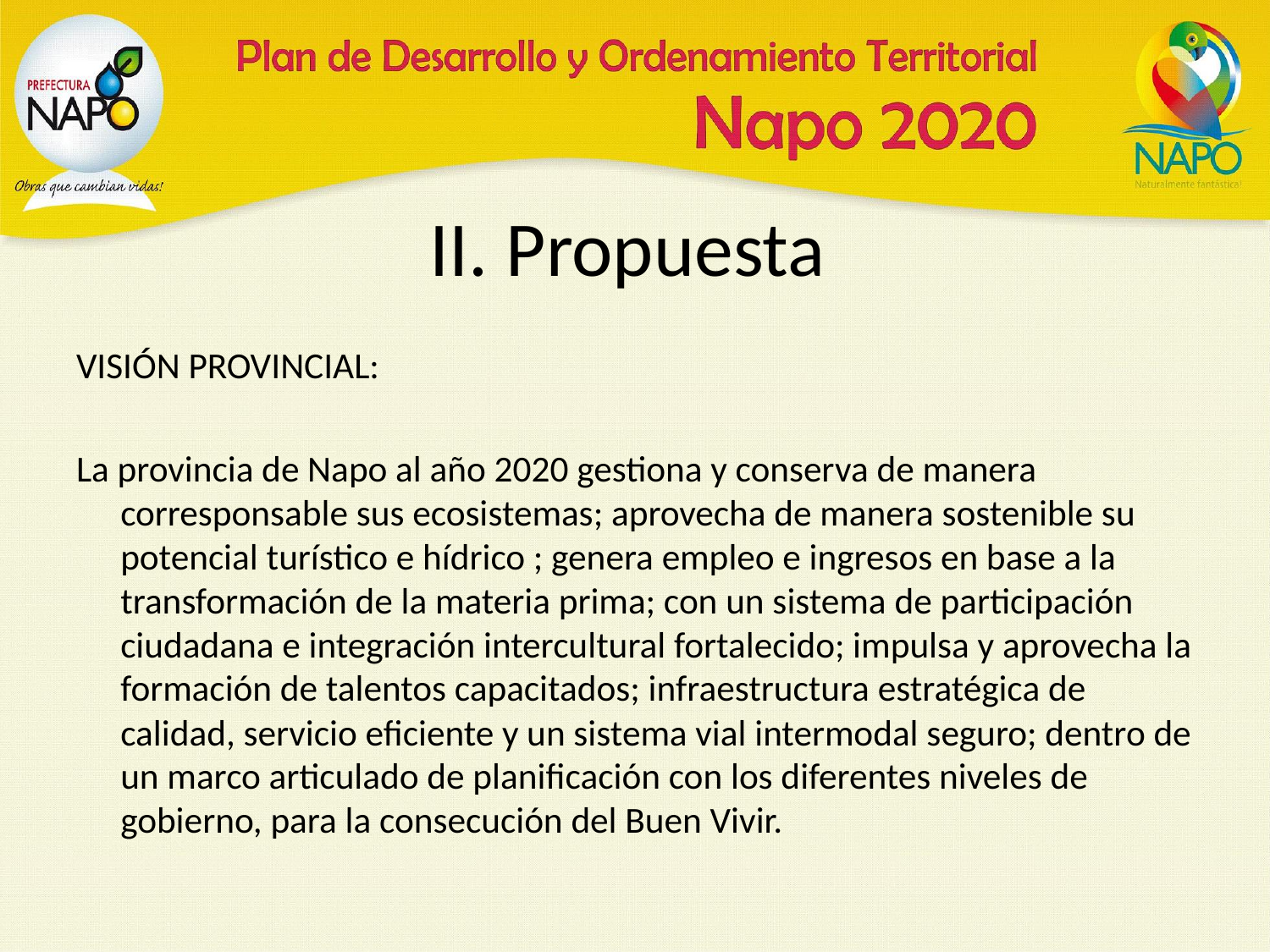

# II. Propuesta
VISIÓN PROVINCIAL:

La provincia de Napo al año 2020 gestiona y conserva de manera corresponsable sus ecosistemas; aprovecha de manera sostenible su potencial turístico e hídrico ; genera empleo e ingresos en base a la transformación de la materia prima; con un sistema de participación ciudadana e integración intercultural fortalecido; impulsa y aprovecha la formación de talentos capacitados; infraestructura estratégica de calidad, servicio eficiente y un sistema vial intermodal seguro; dentro de un marco articulado de planificación con los diferentes niveles de gobierno, para la consecución del Buen Vivir.